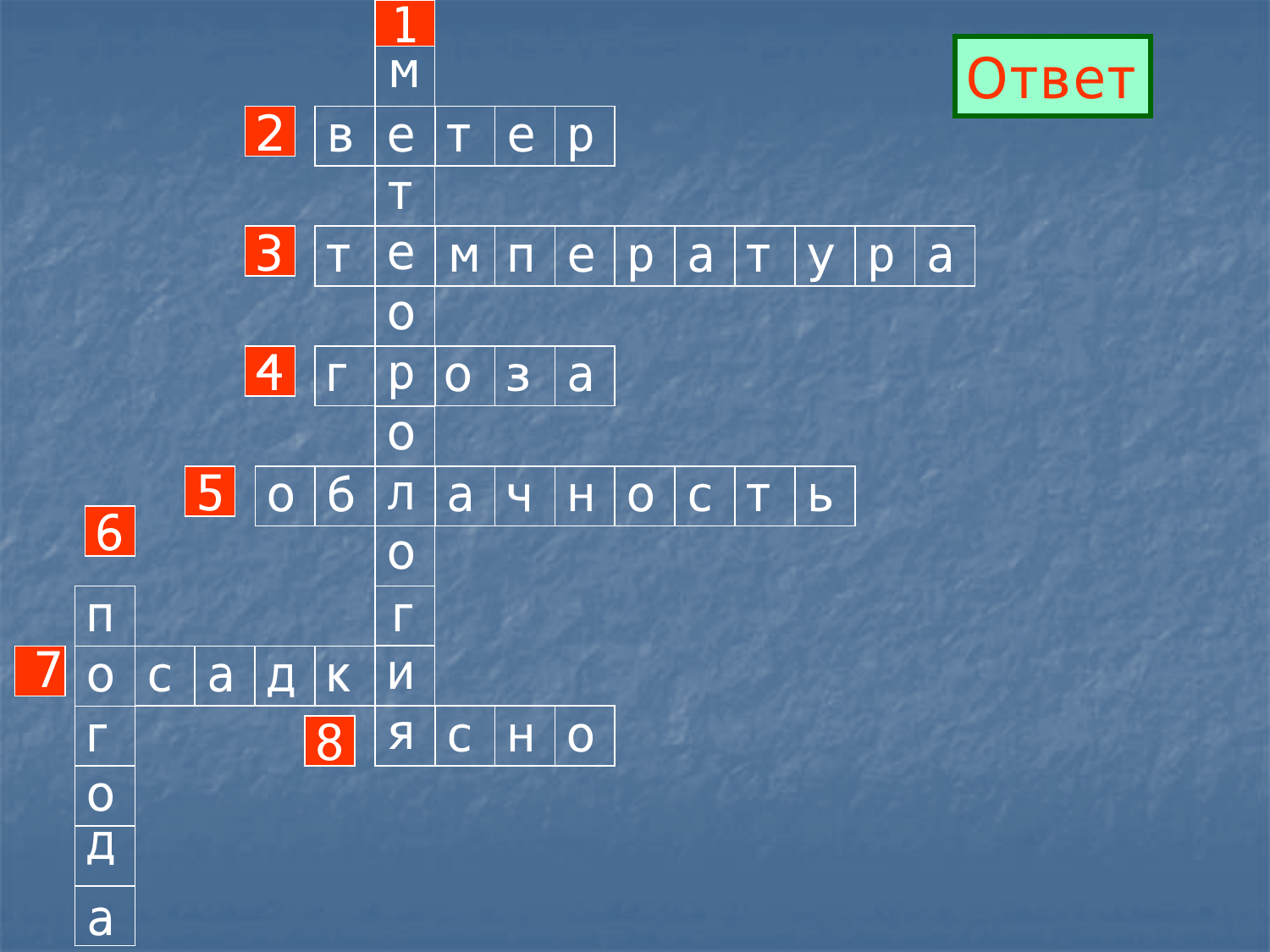

1
м
е
т
е
о
р
о
л
о
г
и
я
Ответ

в
т
е
р
2

т
м
п
е
р
а
т
у
р
а
3

г
о
з
а
4

о
б
а
ч
н
о
с
т
ь
5

6
п
о
г
о
д
а

7
с
а
д
к

с
н
о

8